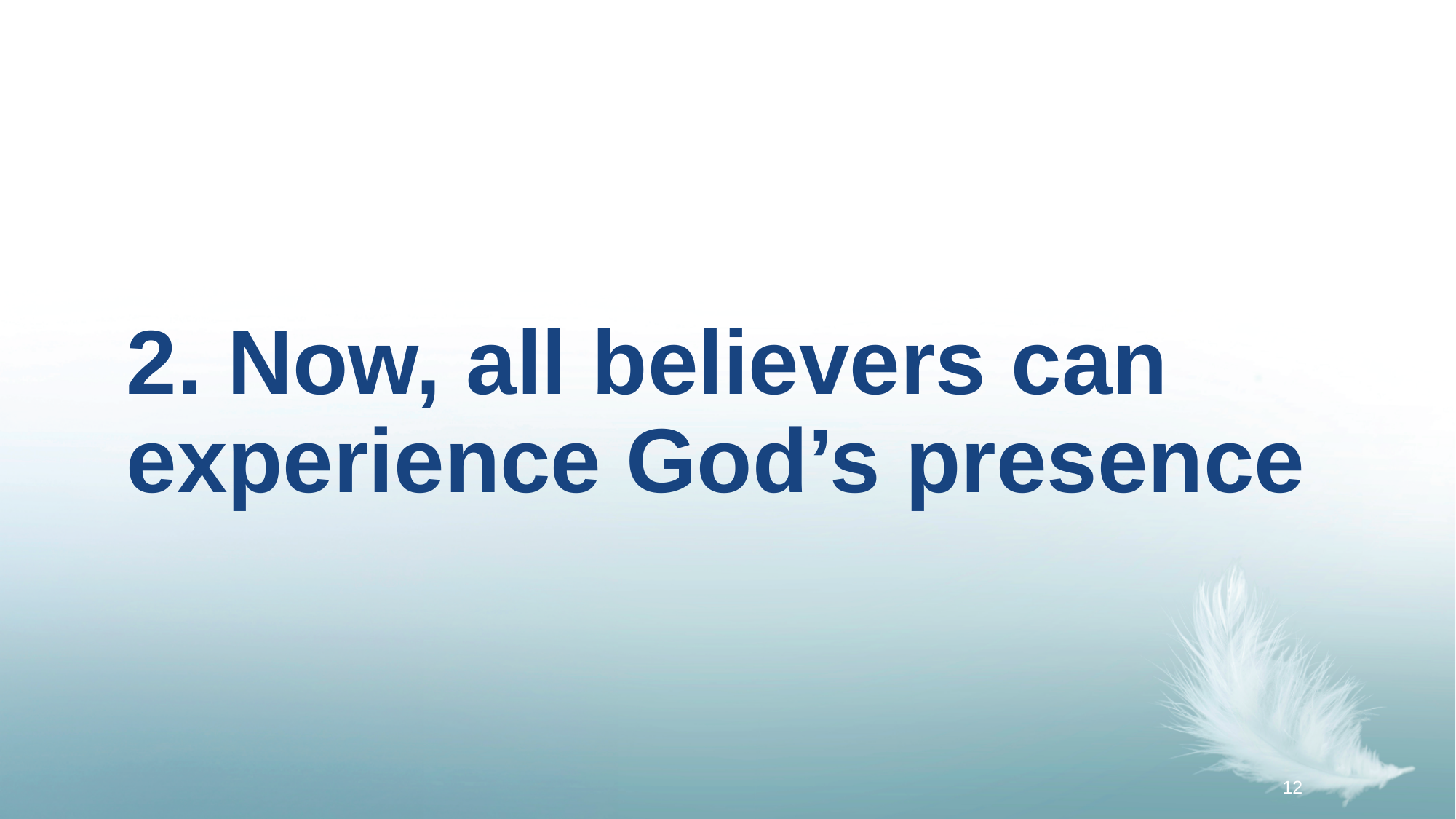

2. Now, all believers can experience God’s presence
12